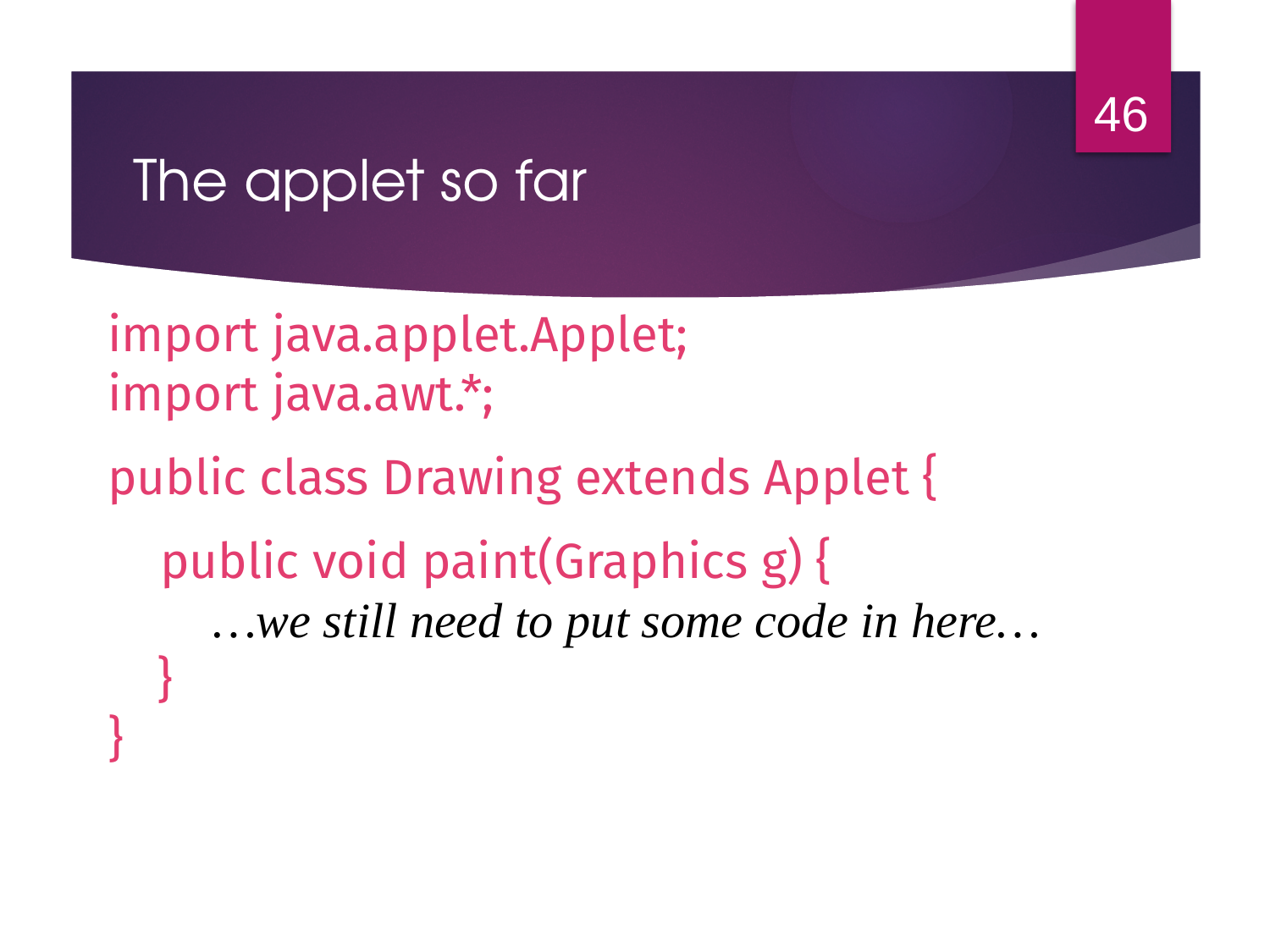

# The applet so far
import java.applet.Applet;
import java.awt.*;
public class Drawing extends Applet {
    public void paint(Graphics g) {
        …we still need to put some code in here…
    }
}
46